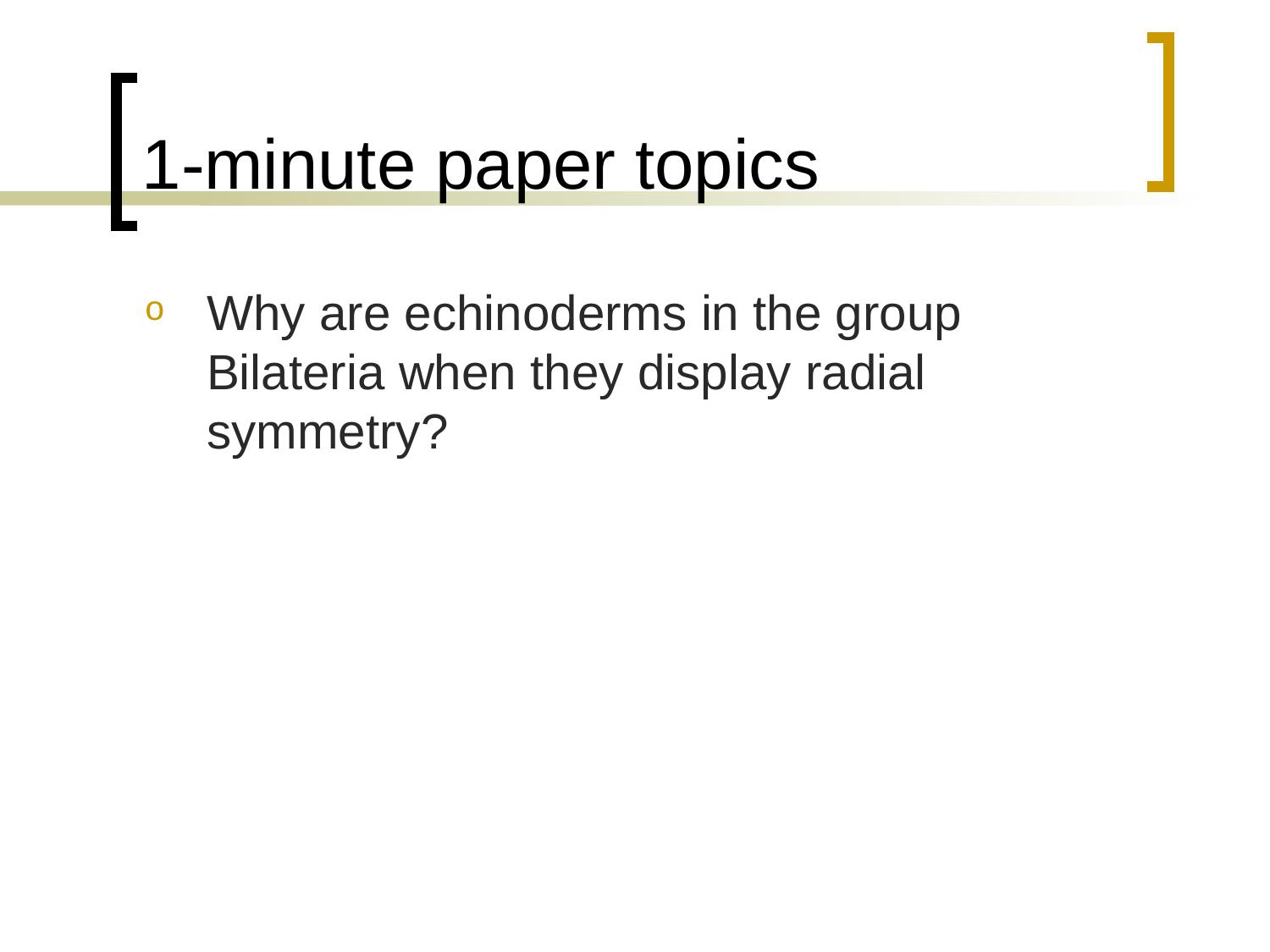

# 1-minute paper topics
Why are echinoderms in the group Bilateria when they display radial symmetry?